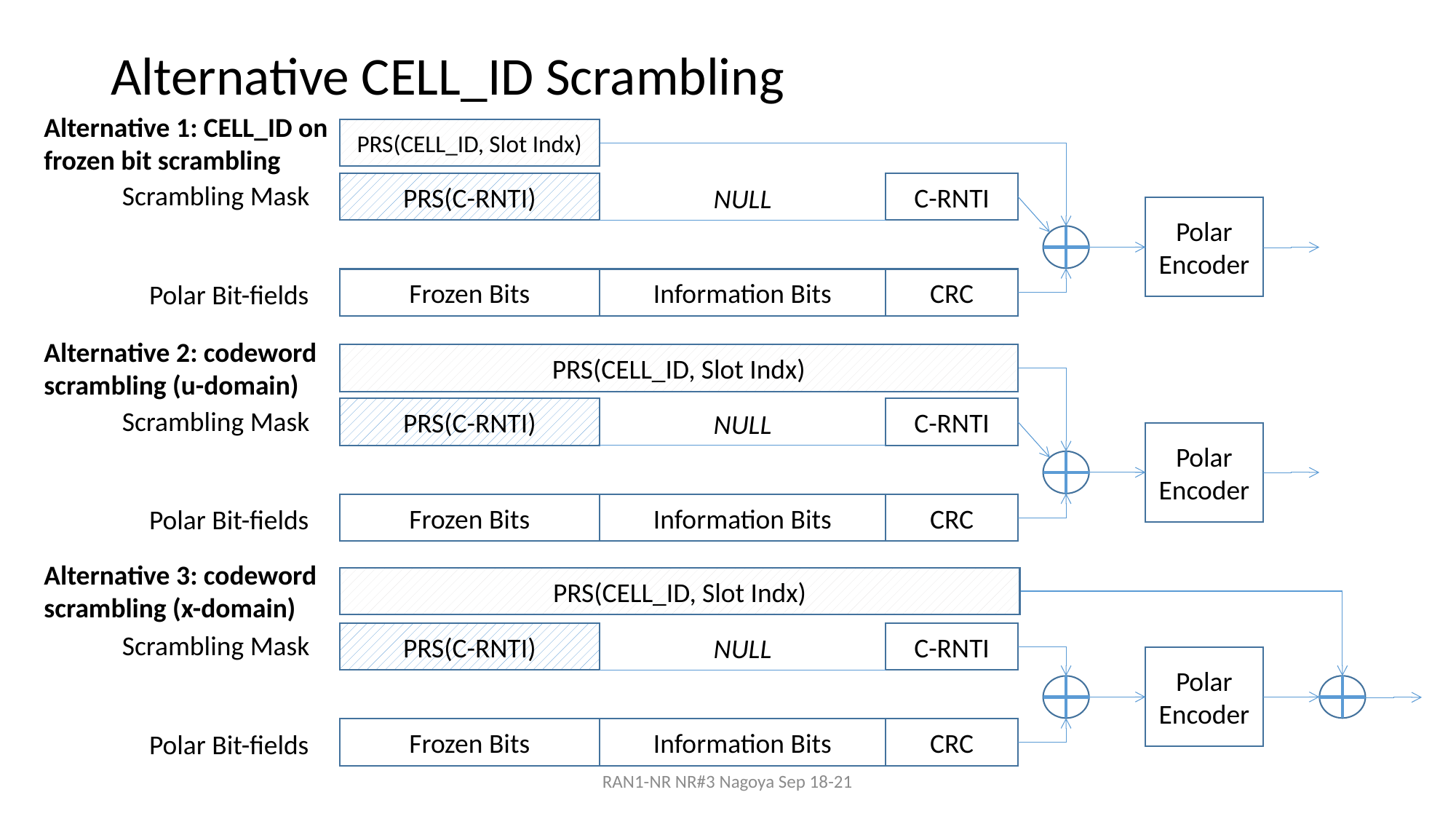

# Alternative CELL_ID Scrambling
Alternative 1: CELL_ID on frozen bit scrambling
PRS(CELL_ID, Slot Indx)
Scrambling Mask
PRS(C-RNTI)
C-RNTI
NULL
Polar Encoder

Frozen Bits
Information Bits
CRC
Polar Bit-fields
Alternative 2: codeword scrambling (u-domain)
PRS(CELL_ID, Slot Indx)
Scrambling Mask
PRS(C-RNTI)
C-RNTI
NULL
Polar Encoder

Frozen Bits
Information Bits
CRC
Polar Bit-fields
Alternative 3: codeword scrambling (x-domain)
PRS(CELL_ID, Slot Indx)
Scrambling Mask
PRS(C-RNTI)
C-RNTI
NULL
Polar Encoder

Frozen Bits
Information Bits
CRC
Polar Bit-fields
RAN1-NR NR#3 Nagoya Sep 18-21
5